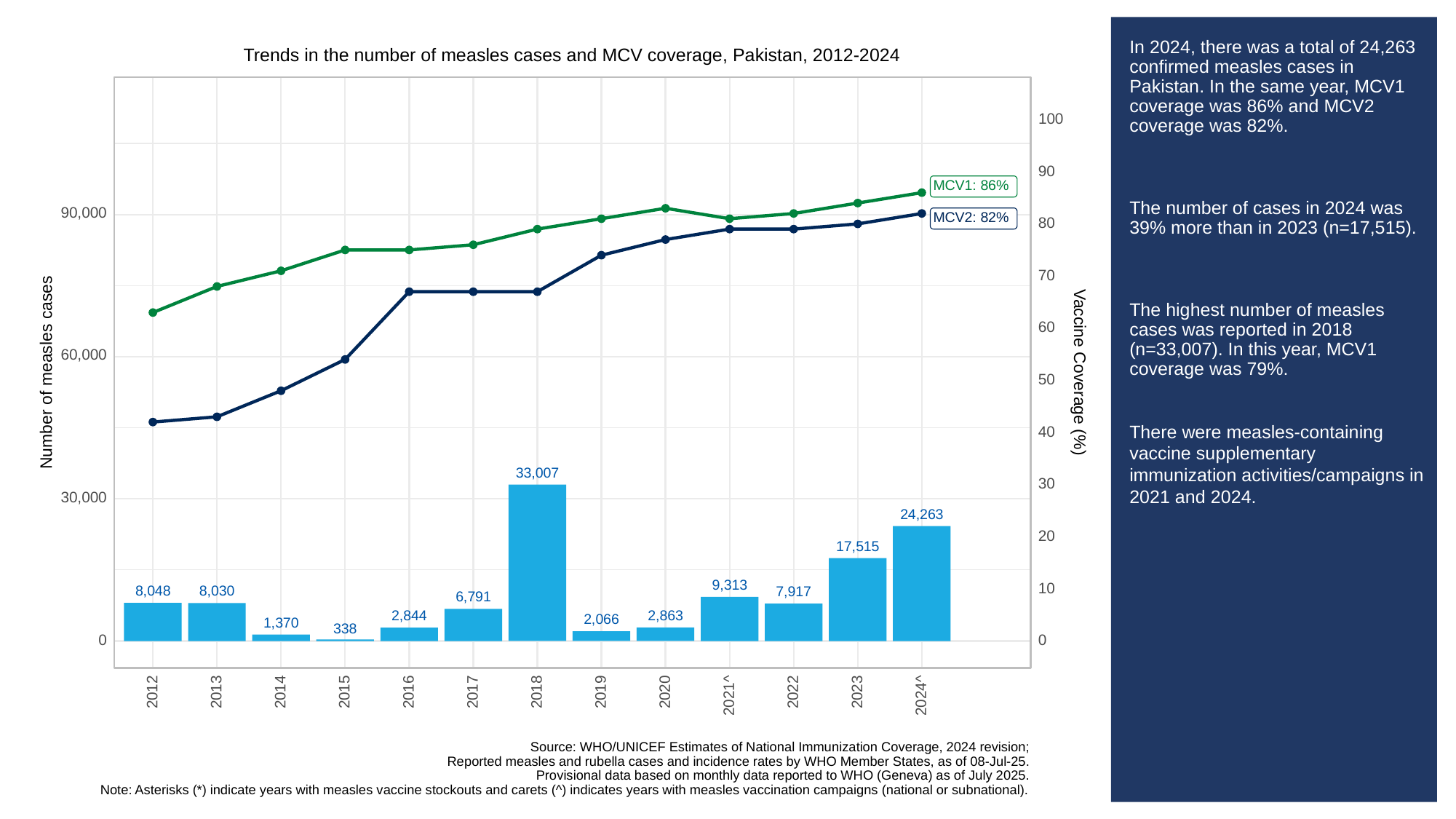

# In 2024, there was a total of 24,263 confirmed measles cases in Pakistan. In the same year, MCV1 coverage was 86% and MCV2 coverage was 82%.

The number of cases in 2024 was 39% more than in 2023 (n=17,515).

The highest number of measles cases was reported in 2018 (n=33,007). In this year, MCV1 coverage was 79%.

There were measles-containing vaccine supplementary immunization activities/campaigns in 2021 and 2024.

Trends in the number of measles cases and MCV coverage, Pakistan, 2012-2024

100

90

MCV1: 86%

90,000

MCV2: 82%

80

70

60
60,000

Vaccine Coverage (%)
Number of measles cases
50

40

33,007
30

30,000

24,263

20
17,515

9,313
10
8,048
8,030
7,917
6,791

2,863
2,844
2,066
1,370
338

0
0

2013
2023
2012
2014
2015
2016
2017
2018
2019
2020
2022
2021^
2024^
Source: WHO/UNICEF Estimates of National Immunization Coverage, 2024 revision;
Reported measles and rubella cases and incidence rates by WHO Member States, as of 08-Jul-25.
Provisional data based on monthly data reported to WHO (Geneva) as of July 2025.
Note: Asterisks (*) indicate years with measles vaccine stockouts and carets (^) indicates years with measles vaccination campaigns (national or subnational).